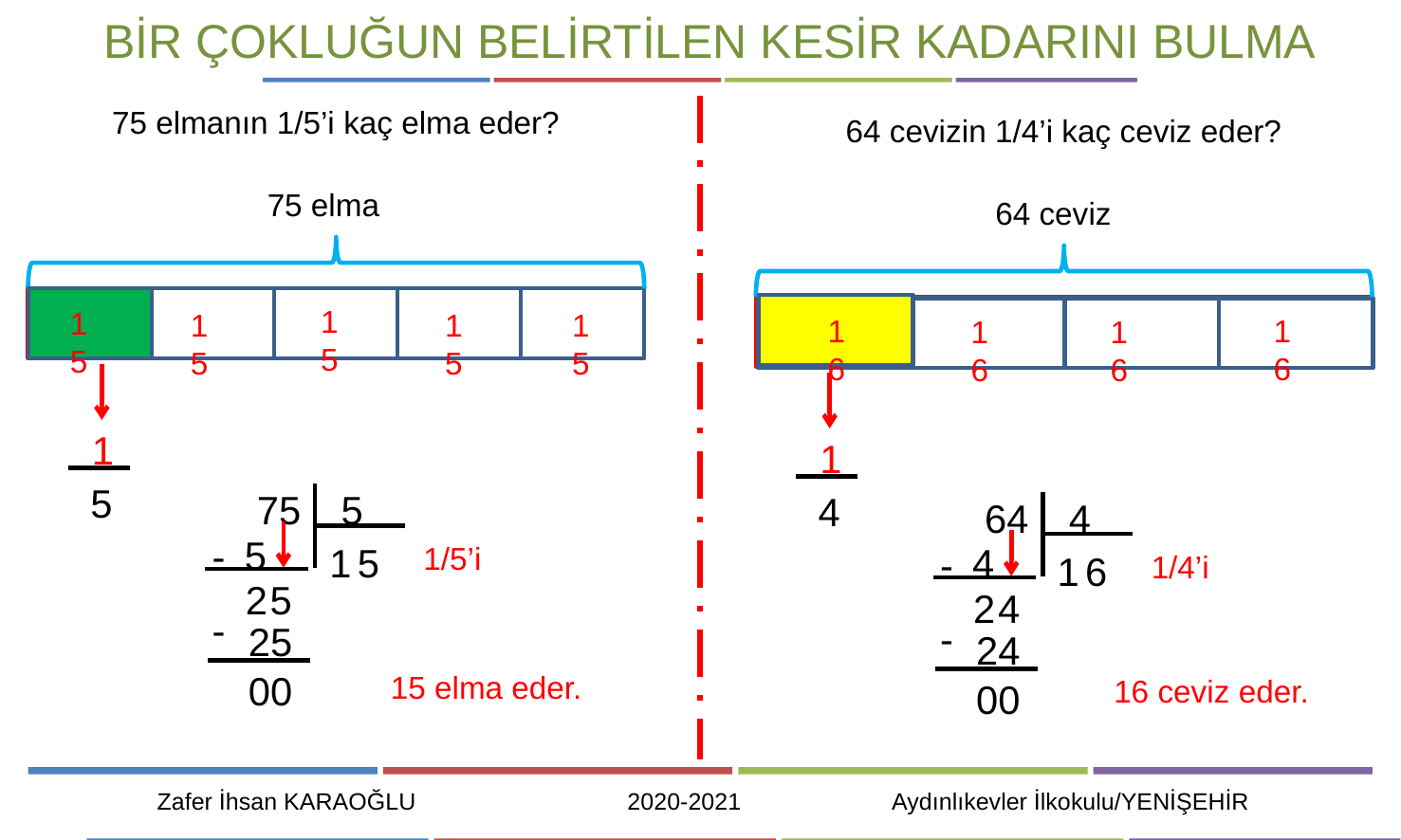

BİR ÇOKLUĞUN BELİRTİLEN KESİR KADARINI BULMA

75 elmanın 1/5’i kaç elma eder?
64 cevizin 1/4’i kaç ceviz eder?
75 elma
64 ceviz

15

15
15
15
15

16
16
16
16
1
5
1
4
75
5
64
4
5
-
1
5
1/5’i
4
-
1
6
1/4’i
2
5
2
4
-
-
25
24
15 elma eder.
00
16 ceviz eder.
00

Zafer İhsan KARAOĞLU                                2020-2021                       Aydınlıkevler İlkokulu/YENİŞEHİR